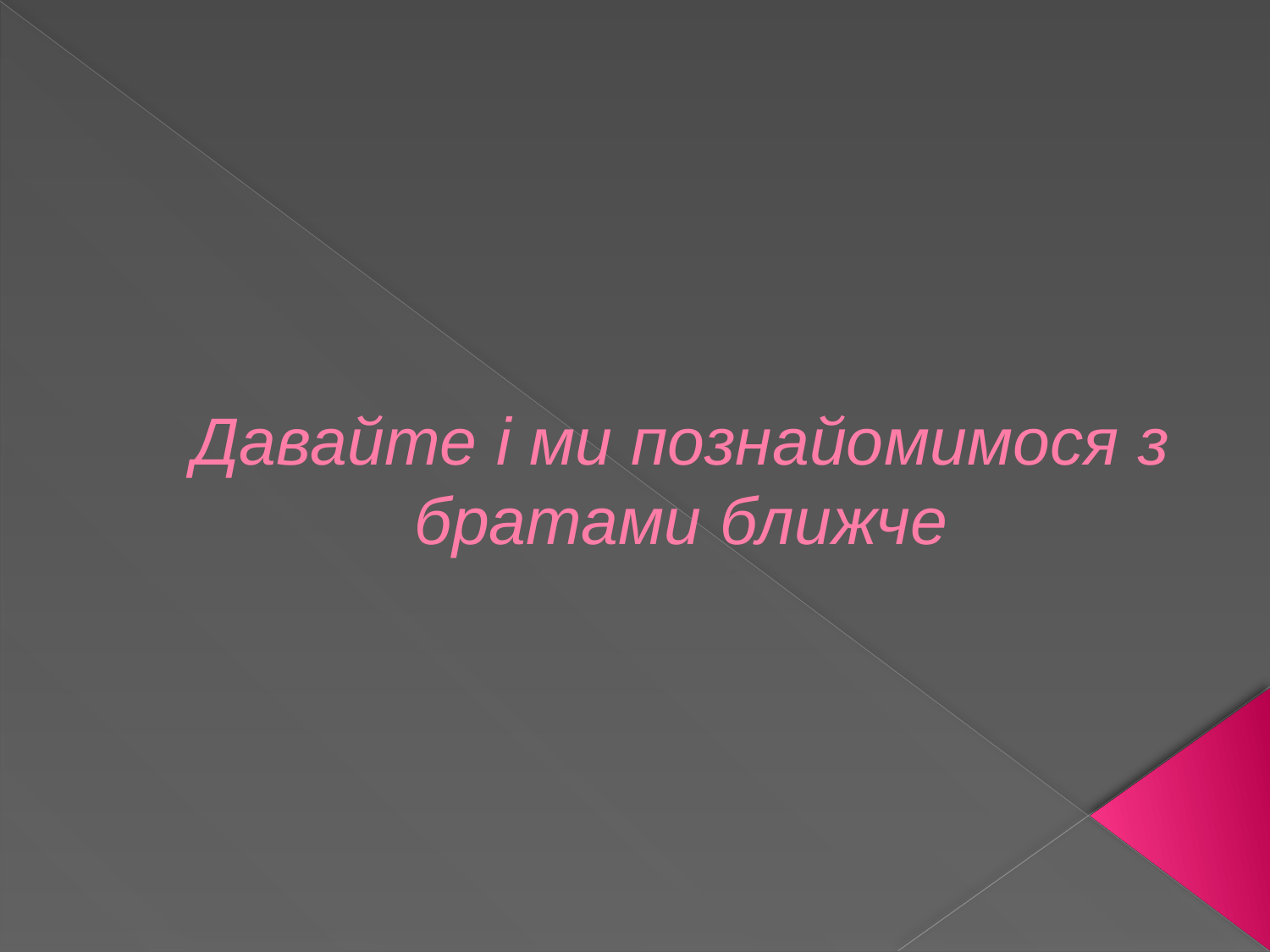

# Давайте і ми познайомимося з братами ближче